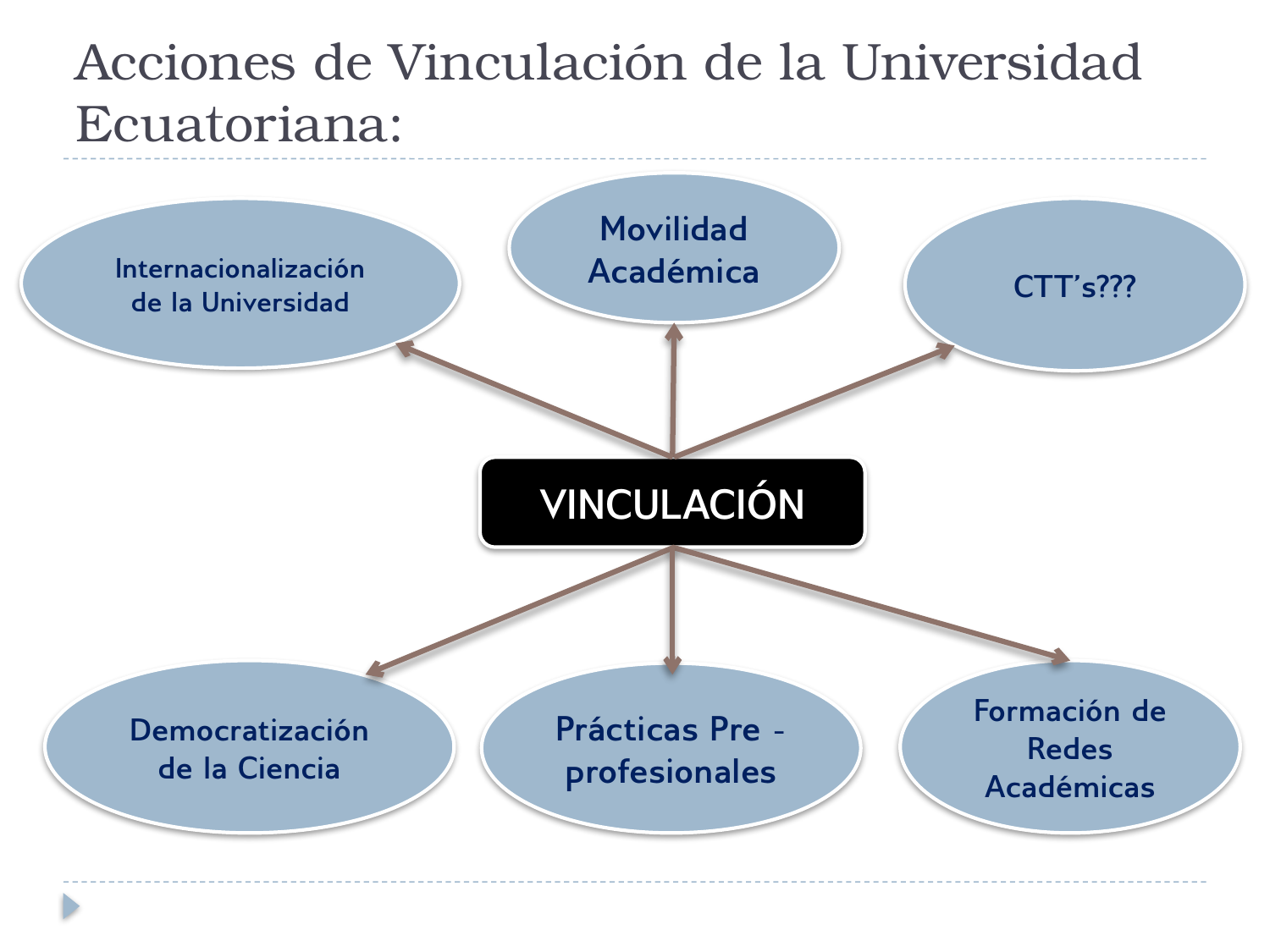

# Acciones de Vinculación de la Universidad Ecuatoriana:
Movilidad Académica
Internacionalización de la Universidad
CTT’s???
VINCULACIÓN
Formación de Redes Académicas
Democratización de la Ciencia
Prácticas Pre - profesionales